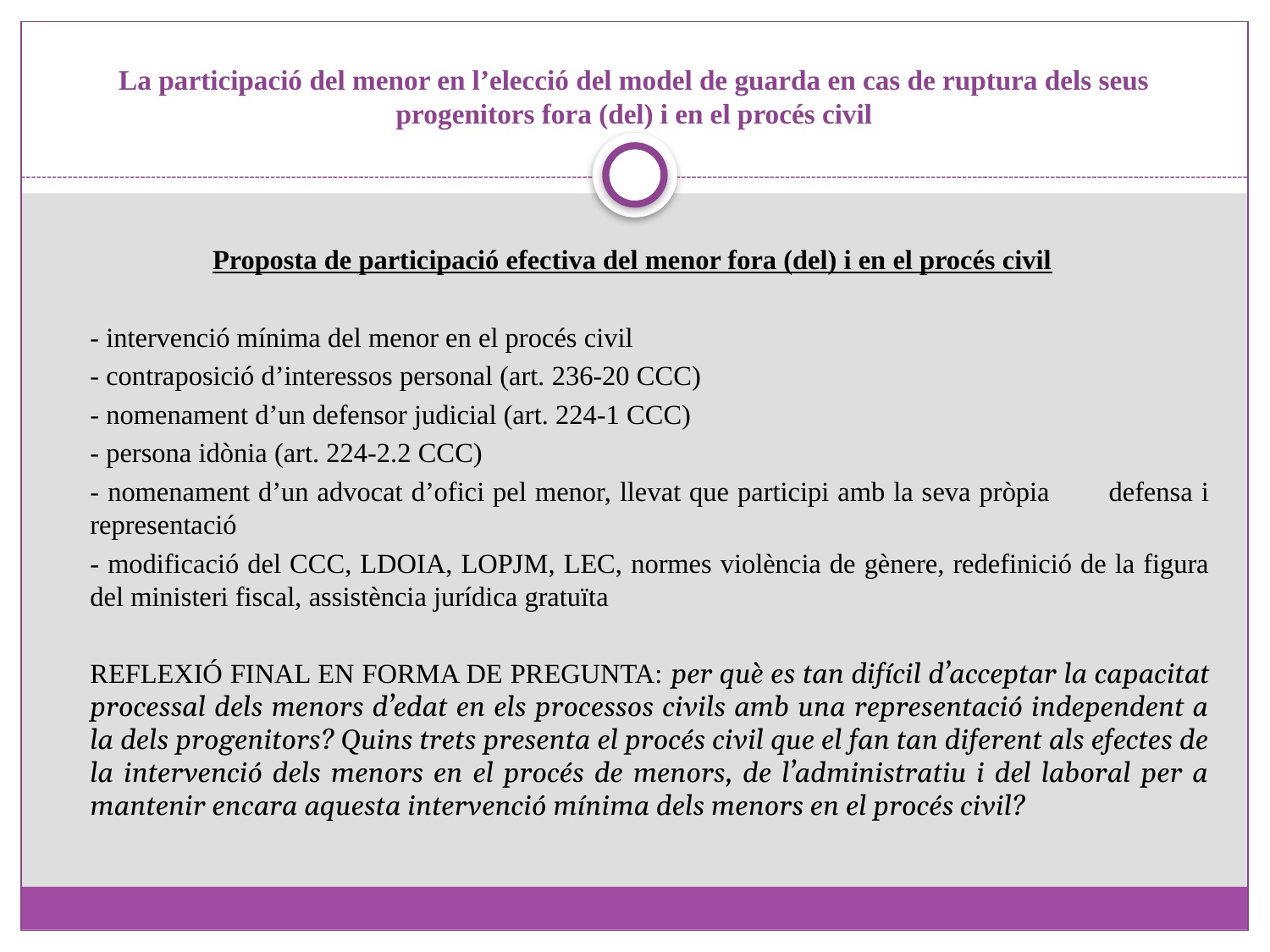

# La participació del menor en l’elecció del model de guarda en cas de ruptura dels seus progenitors fora (del) i en el procés civil
Proposta de participació efectiva del menor fora (del) i en el procés civil

	- intervenció mínima del menor en el procés civil
	- contraposició d’interessos personal (art. 236-20 CCC)
	- nomenament d’un defensor judicial (art. 224-1 CCC)
	- persona idònia (art. 224-2.2 CCC)
	- nomenament d’un advocat d’ofici pel menor, llevat que participi amb la seva pròpia       defensa i representació
	- modificació del CCC, LDOIA, LOPJM, LEC, normes violència de gènere, redefinició de la figura del ministeri fiscal, assistència jurídica gratuïta

	REFLEXIÓ FINAL EN FORMA DE PREGUNTA: per què es tan difícil d’acceptar la capacitat processal dels menors d’edat en els processos civils amb una representació independent a la dels progenitors? Quins trets presenta el procés civil que el fan tan diferent als efectes de la intervenció dels menors en el procés de menors, de l’administratiu i del laboral per a mantenir encara aquesta intervenció mínima dels menors en el procés civil?